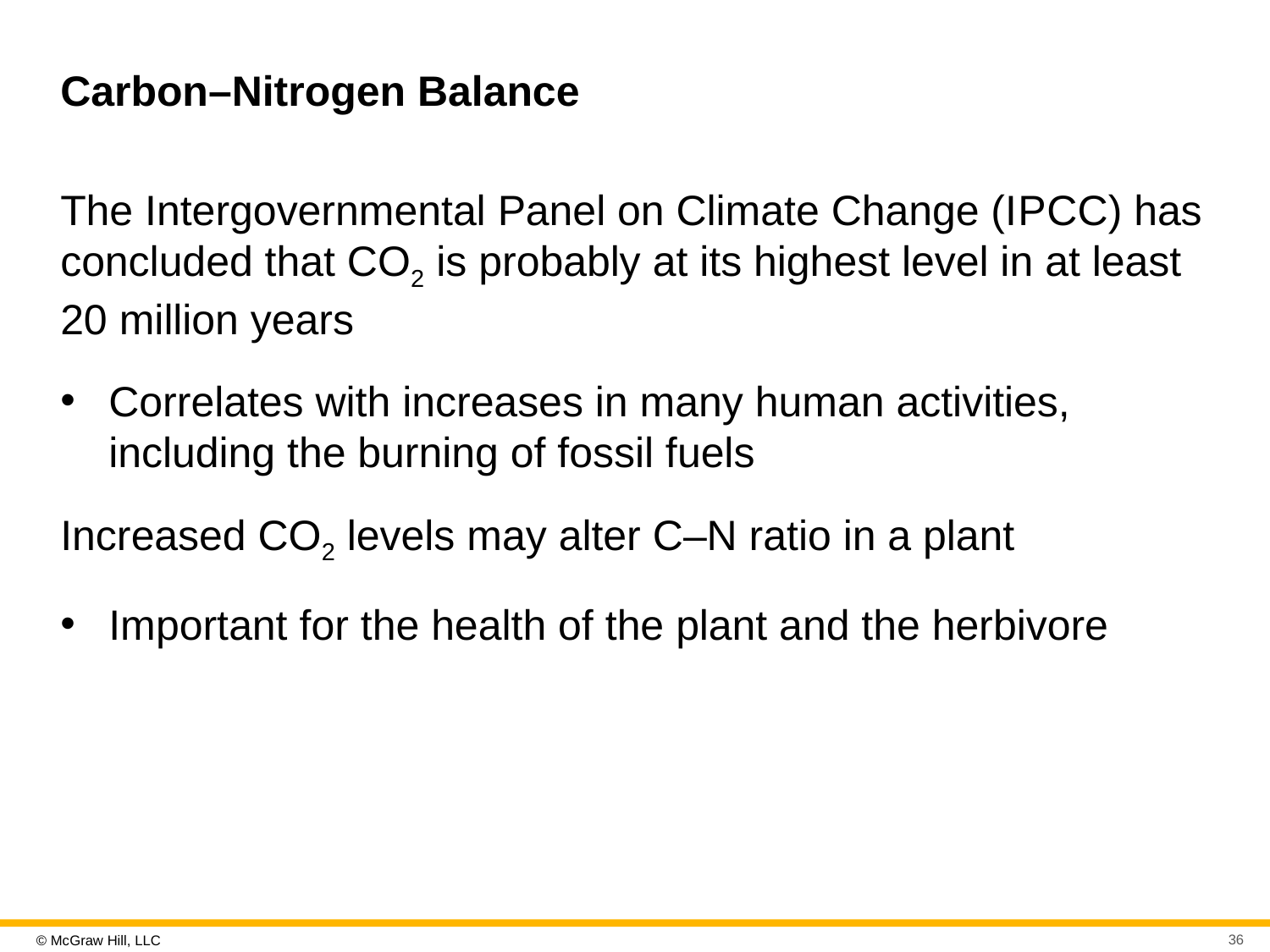

# Carbon–Nitrogen Balance
The Intergovernmental Panel on Climate Change (I P C C) has concluded that CO2 is probably at its highest level in at least 20 million years
Correlates with increases in many human activities, including the burning of fossil fuels
Increased CO2 levels may alter C–N ratio in a plant
Important for the health of the plant and the herbivore
36